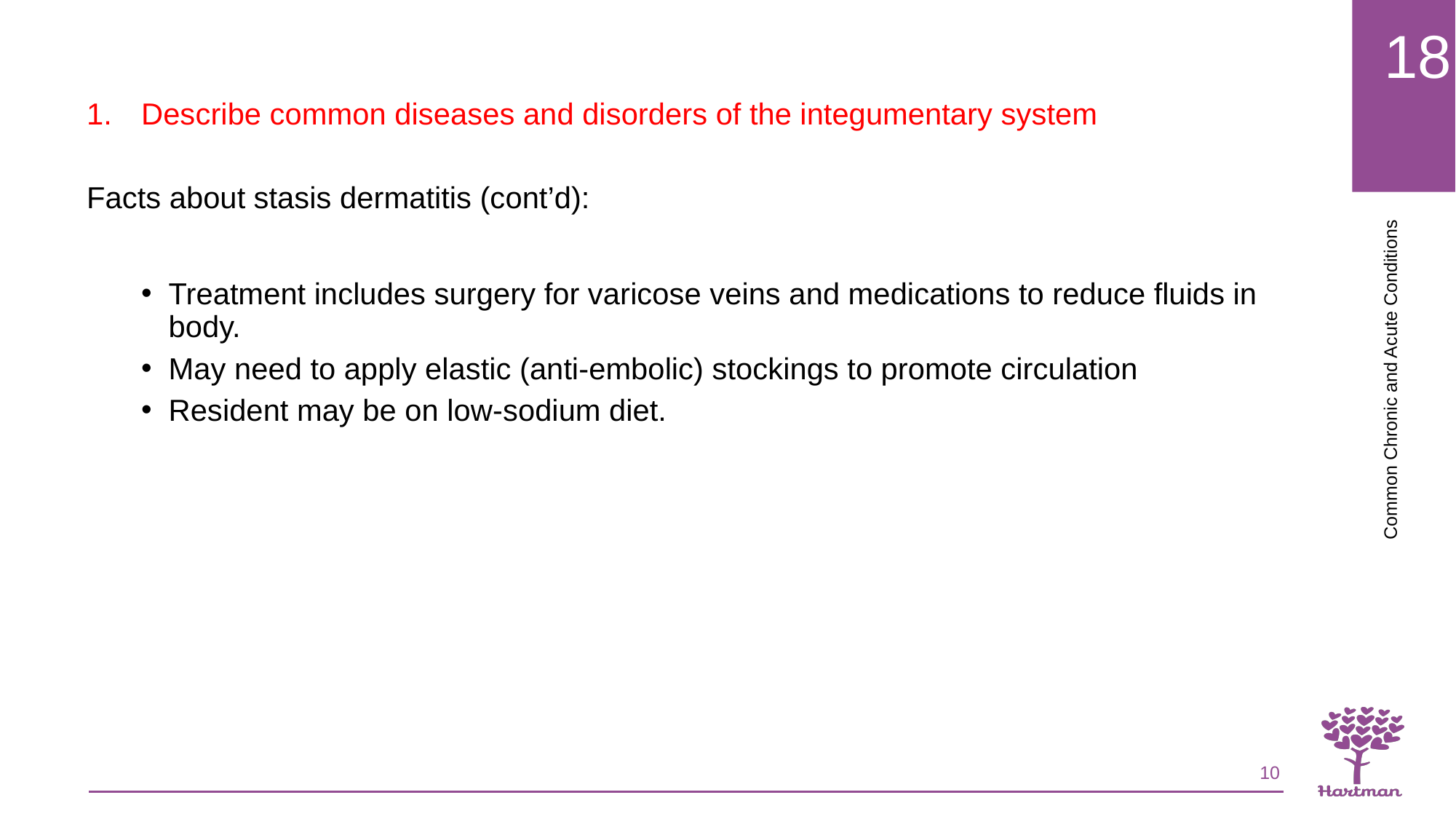

Describe common diseases and disorders of the integumentary system

Facts about stasis dermatitis (cont’d):

Treatment includes surgery for varicose veins and medications to reduce fluids in body.
May need to apply elastic (anti-embolic) stockings to promote circulation
Resident may be on low-sodium diet.

10